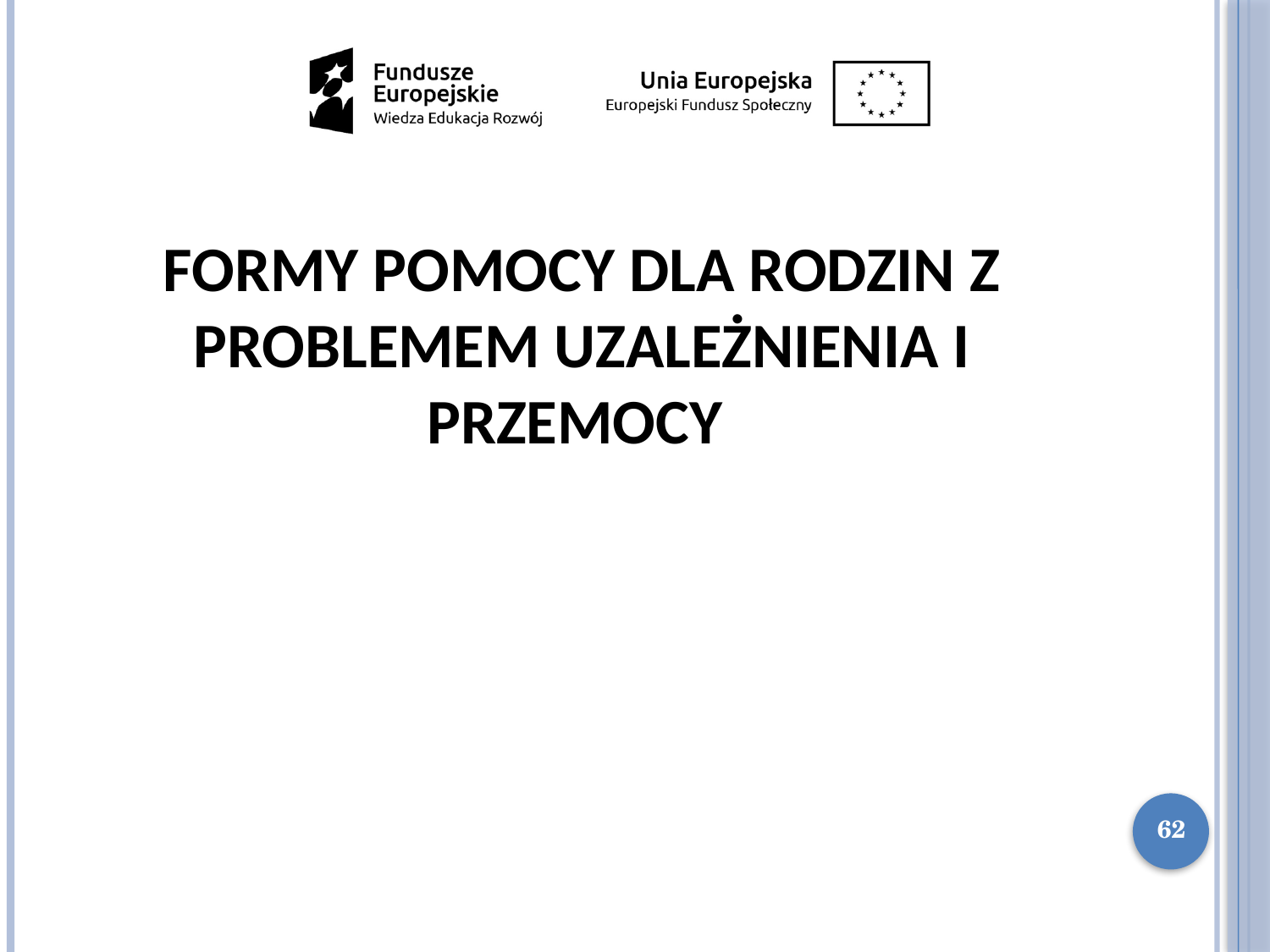

FORMY POMOCY DLA RODZIN Z PROBLEMEM UZALEŻNIENIA I PRZEMOCY
62